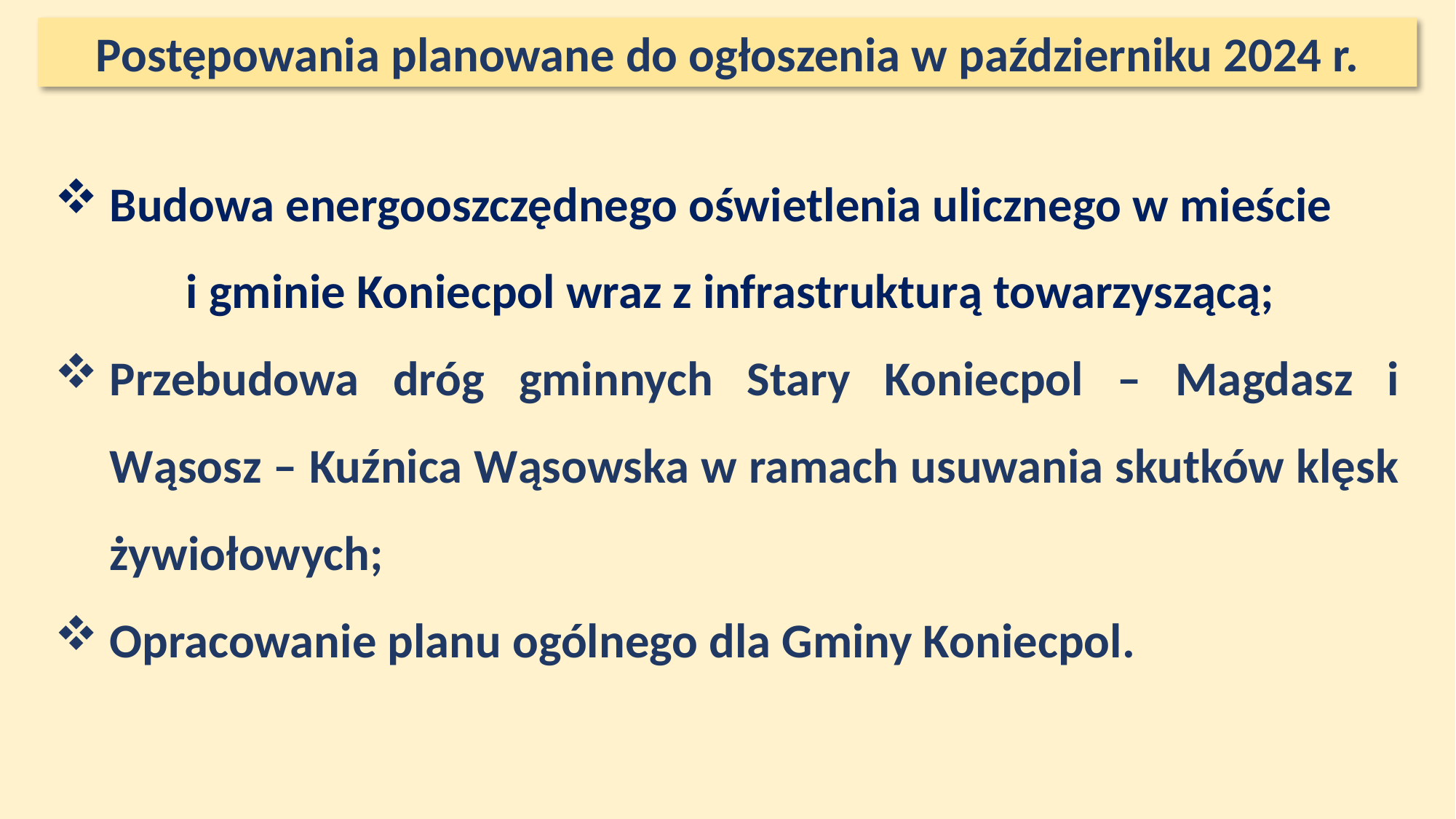

Postępowania planowane do ogłoszenia w październiku 2024 r.
Budowa energooszczędnego oświetlenia ulicznego w mieście              i gminie Koniecpol wraz z infrastrukturą towarzyszącą;
Przebudowa dróg gminnych Stary Koniecpol – Magdasz i Wąsosz – Kuźnica Wąsowska w ramach usuwania skutków klęsk żywiołowych;
Opracowanie planu ogólnego dla Gminy Koniecpol.